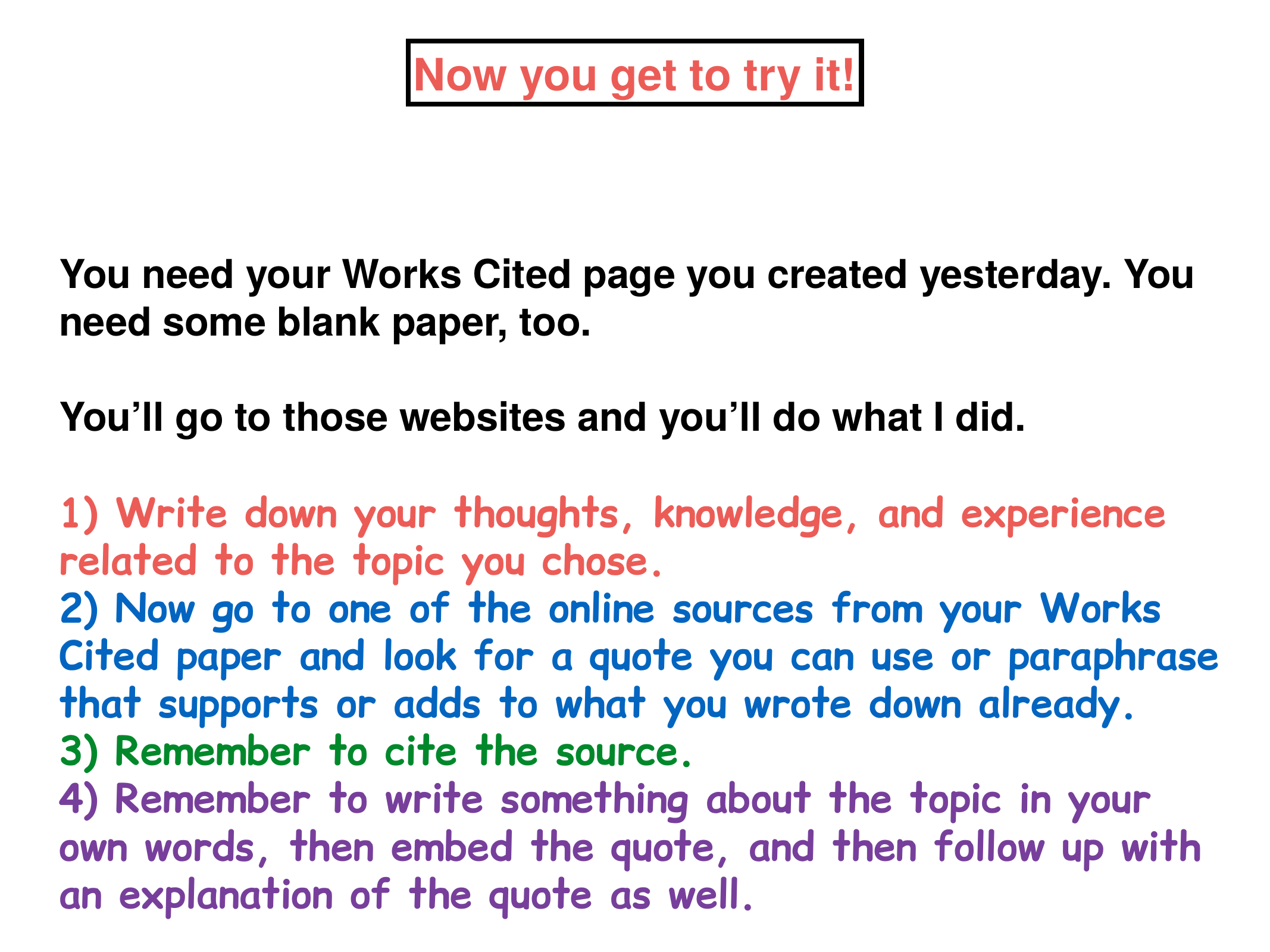

Now you get to try it!
# You need your Works Cited page you created yesterday. You need some blank paper, too.

You’ll go to those websites and you’ll do what I did.

1) Write down your thoughts, knowledge, and experience related to the topic you chose.
2) Now go to one of the online sources from your Works Cited paper and look for a quote you can use or paraphrase that supports or adds to what you wrote down already.
3) Remember to cite the source.
4) Remember to write something about the topic in your own words, then embed the quote, and then follow up with an explanation of the quote as well.